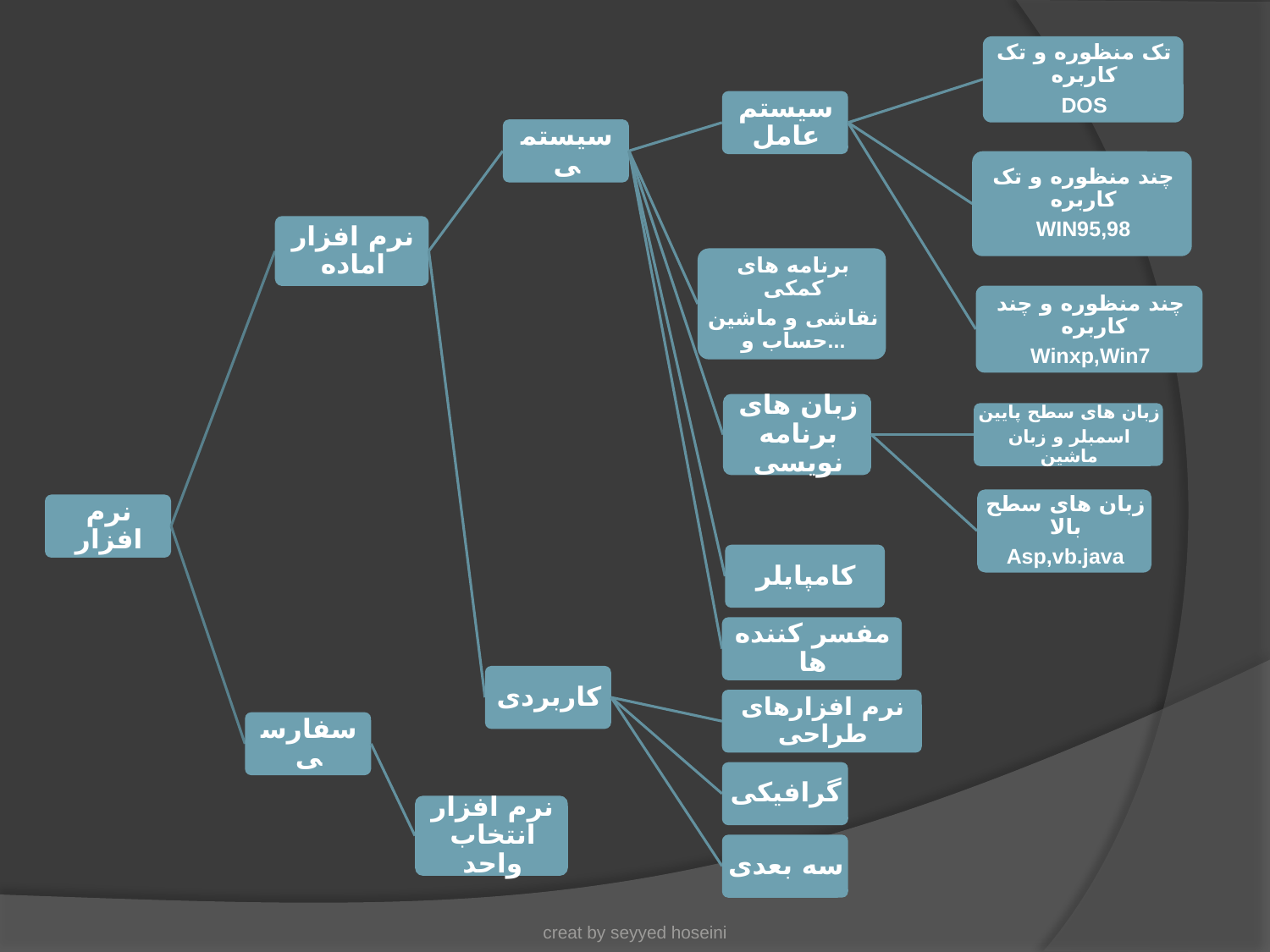

نرم افزار

نرم افزار اماده

سیستمی

سیستم عامل

تک منظوره و تک کاربره
DOS

چند منظوره و چند کاربره
Winxp,Win7

چند منظوره و تک کاربره
WIN95,98

برنامه های کمکی
نقاشی و ماشین حساب و...

زبان های برنامه نویسی

زبان های سطح پایین
اسمبلر و زبان ماشین

زبان های سطح بالا
Asp,vb.java

کامپایلر

مفسر کننده ها

کاربردی

نرم افزارهای طراحی

گرافیکی

سه بعدی

سفارسی

نرم افزار انتخاب واحد
creat by seyyed hoseini